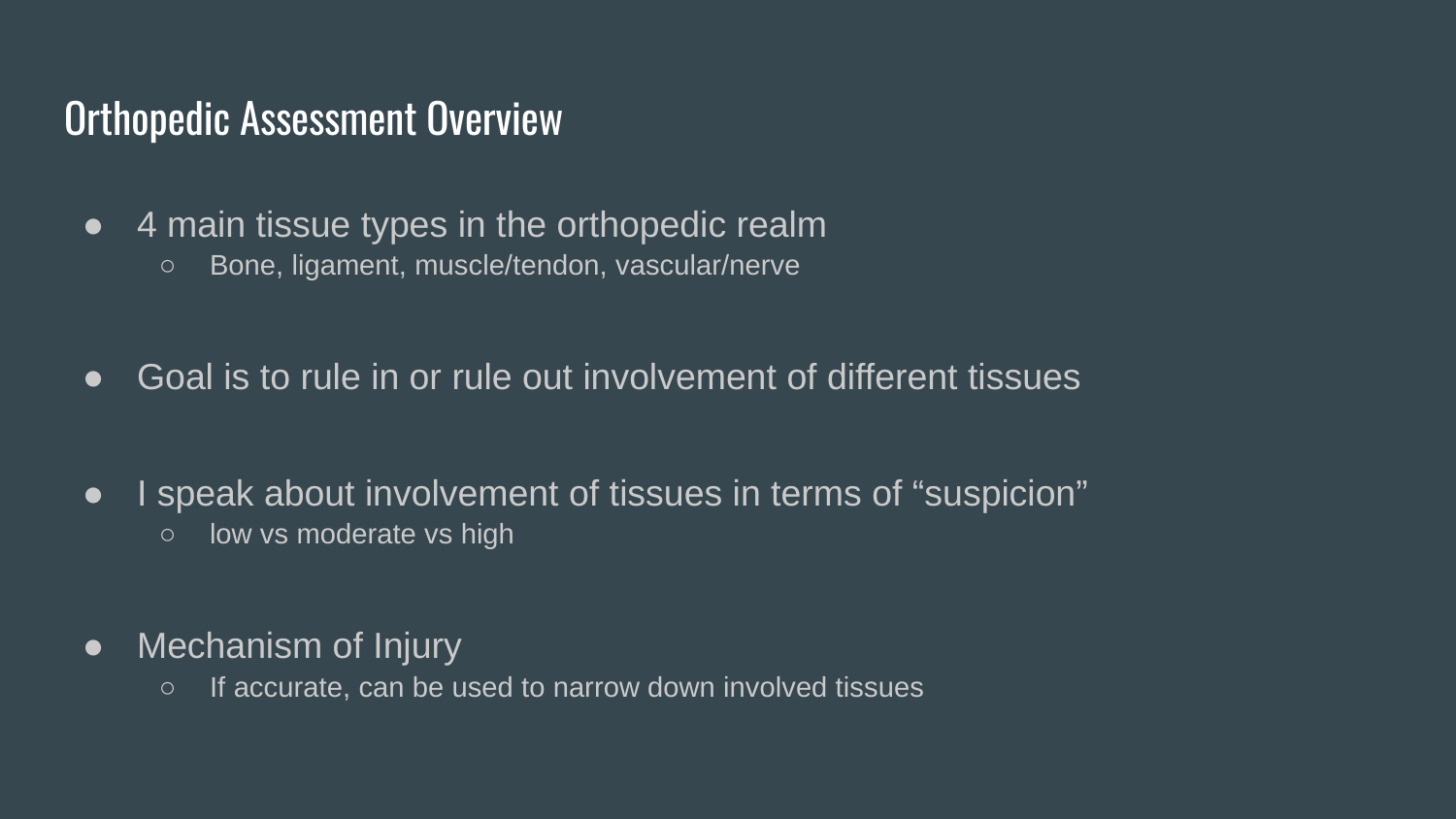

# Orthopedic Assessment Overview
4 main tissue types in the orthopedic realm
Bone, ligament, muscle/tendon, vascular/nerve

Goal is to rule in or rule out involvement of different tissues

I speak about involvement of tissues in terms of “suspicion”
low vs moderate vs high

Mechanism of Injury
If accurate, can be used to narrow down involved tissues